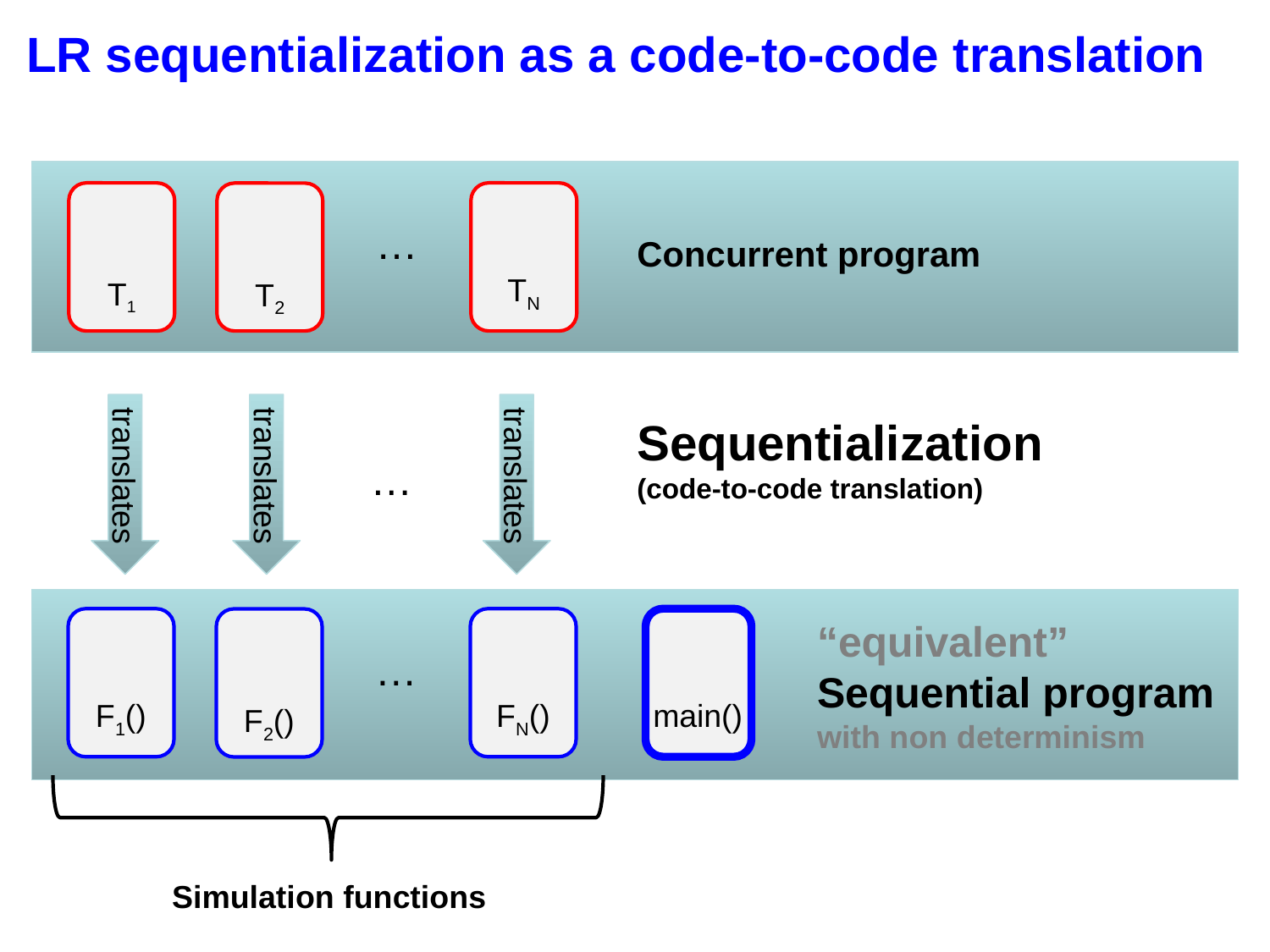

# LR sequentialization as a code-to-code translation
 LR sequentialization as a code-to-code translation

…
Concurrent program

T1

TN
T2
Sequentialization
(code-to-code translation)
…
translates
translates
translates

“equivalent”
Sequential program
with non determinism

…
F1()
FN()
main()
F2()
      Simulation functions